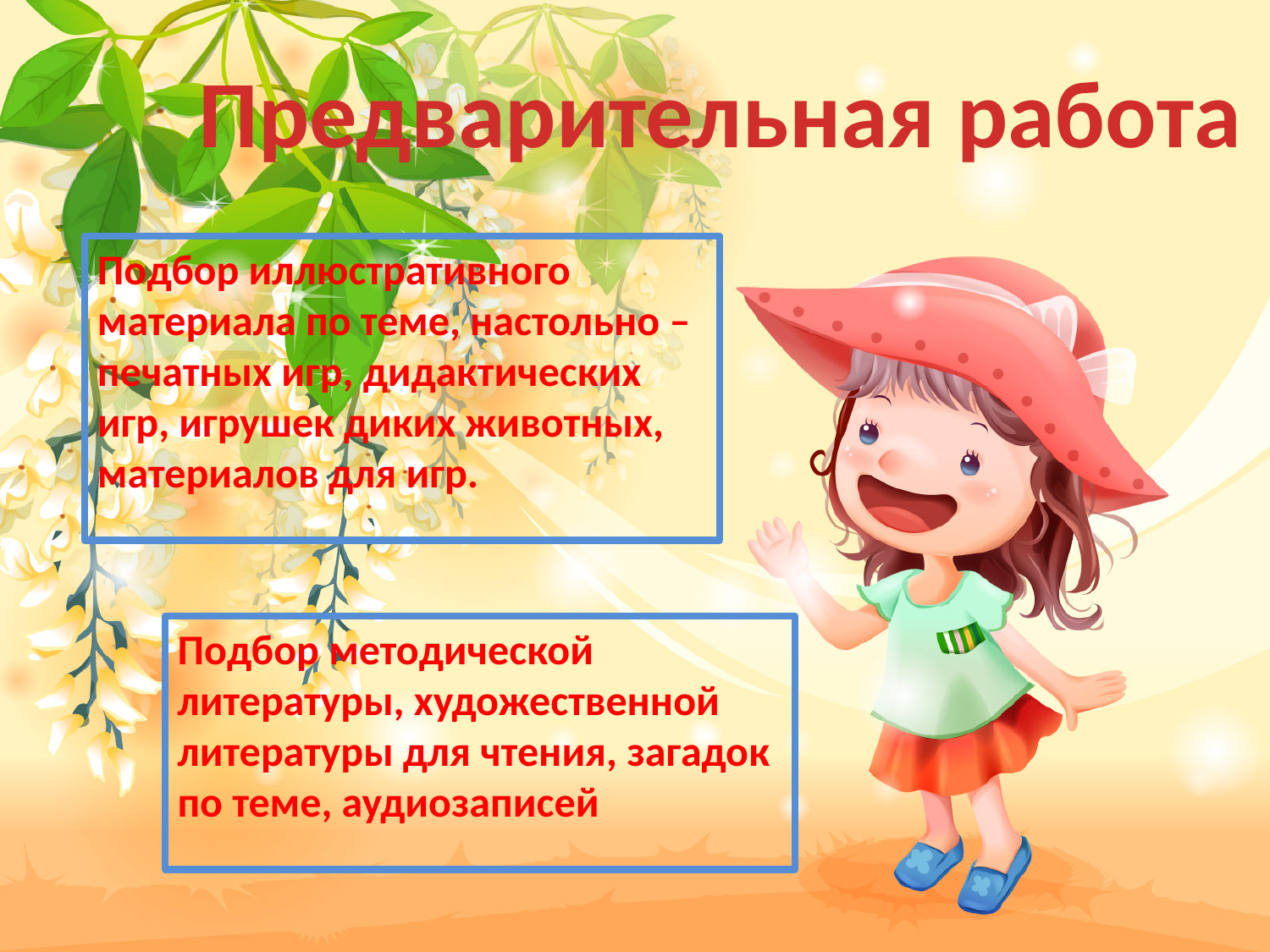

Предварительная работа
Подбор иллюстративного материала по теме, настольно – печатных игр, дидактических игр, игрушек диких животных, материалов для игр.

Подбор методической литературы, художественной литературы для чтения, загадок по теме, аудиозаписей